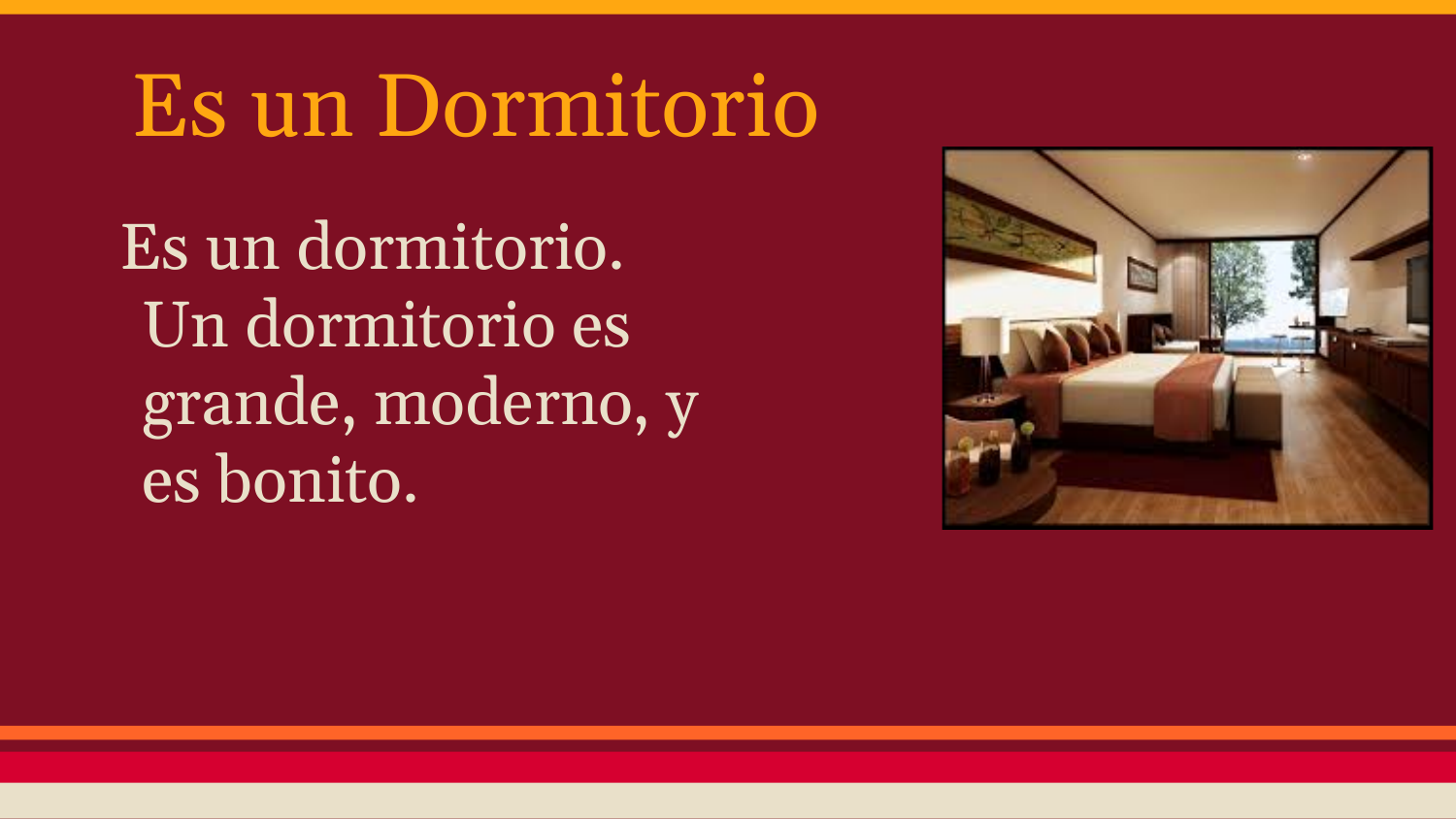

# Es un Dormitorio

Es un dormitorio. Un dormitorio es grande, moderno, y es bonito.